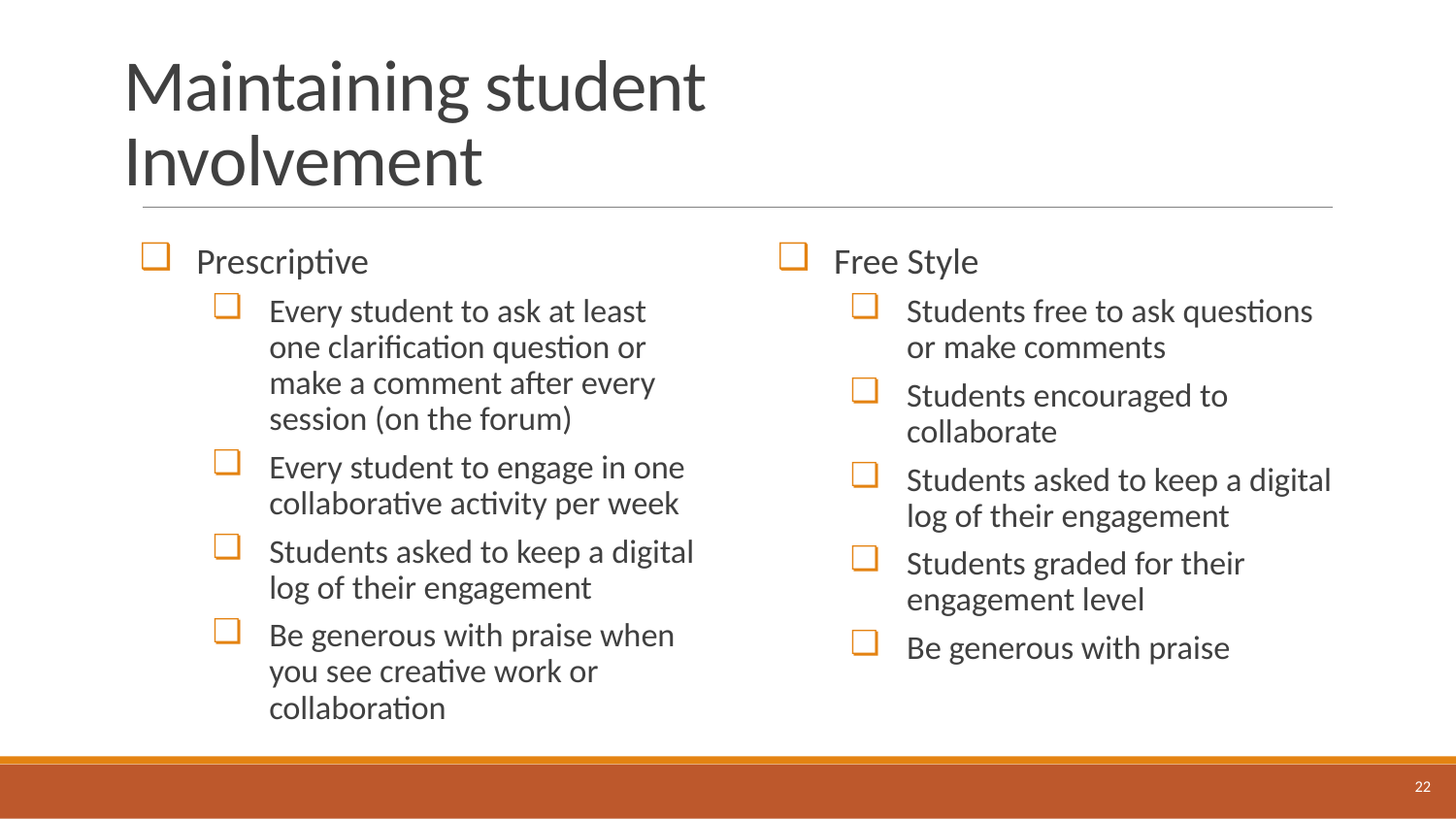

# Maintaining student Involvement
Prescriptive
Every student to ask at least one clarification question or make a comment after every session (on the forum)
Every student to engage in one collaborative activity per week
Students asked to keep a digital log of their engagement
Be generous with praise when you see creative work or collaboration
Free Style
Students free to ask questions or make comments
Students encouraged to collaborate
Students asked to keep a digital log of their engagement
Students graded for their engagement level
Be generous with praise
22